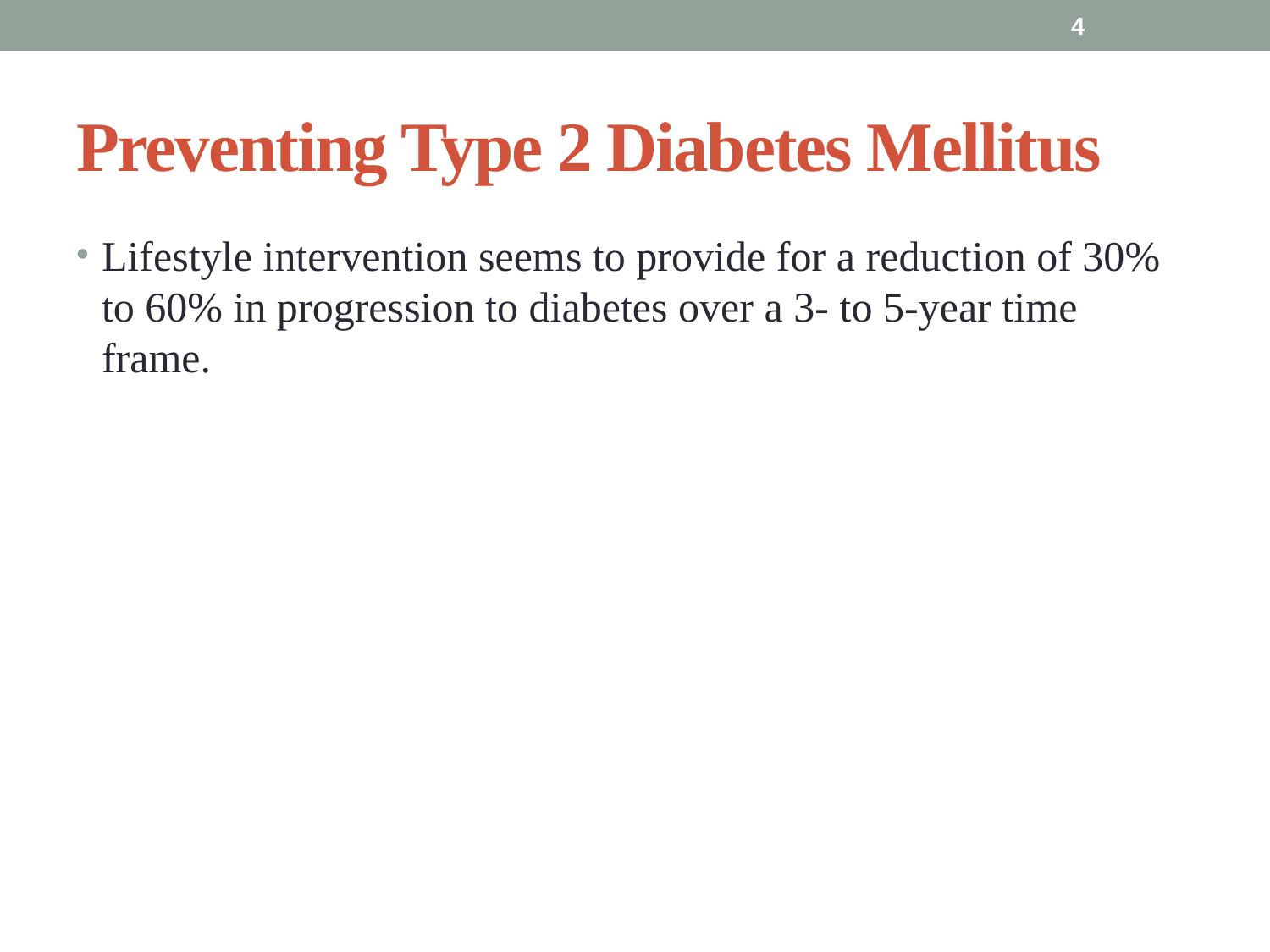

4
# Preventing Type 2 Diabetes Mellitus
Lifestyle intervention seems to provide for a reduction of 30% to 60% in progression to diabetes over a 3- to 5-year time frame.